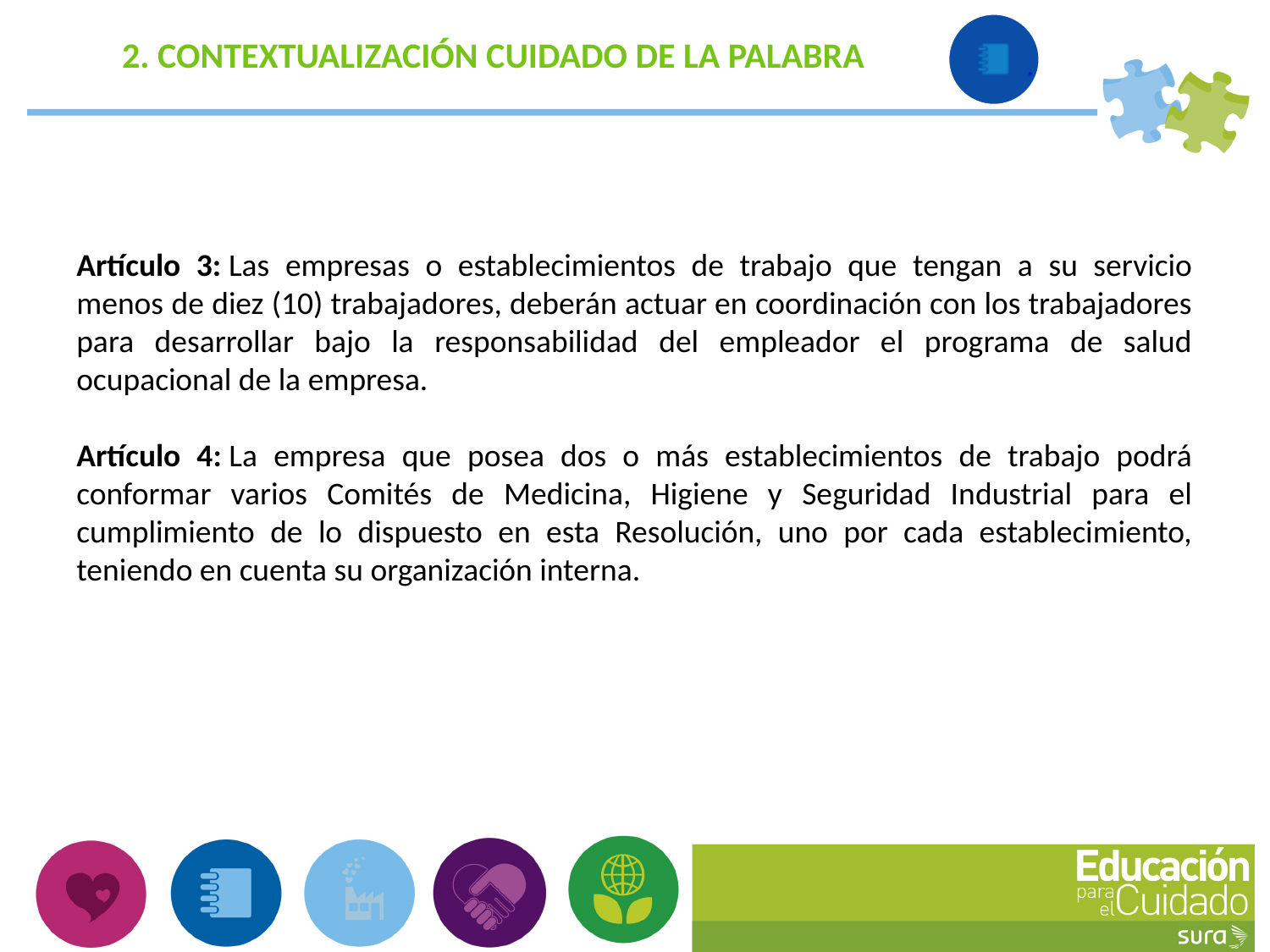

2. CONTEXTUALIZACIÓN CUIDADO DE LA PALABRA

Artículo 3: Las empresas o establecimientos de trabajo que tengan a su servicio menos de diez (10) trabajadores, deberán actuar en coordinación con los trabajadores para desarrollar bajo la responsabilidad del empleador el programa de salud ocupacional de la empresa.

Artículo 4: La empresa que posea dos o más establecimientos de trabajo podrá conformar varios Comités de Medicina, Higiene y Seguridad Industrial para el cumplimiento de lo dispuesto en esta Resolución, uno por cada establecimiento, teniendo en cuenta su organización interna.